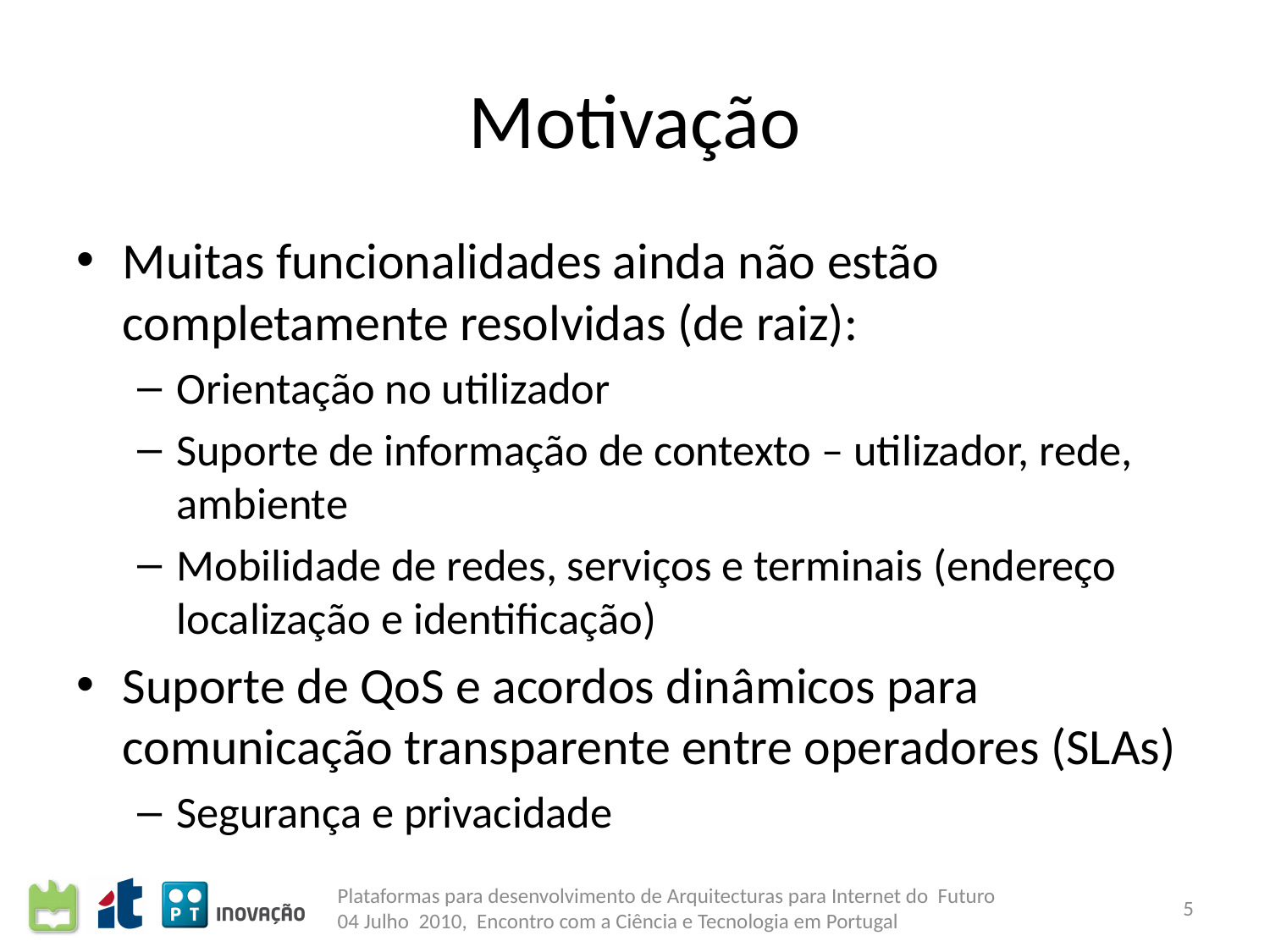

# Motivação
Muitas funcionalidades ainda não estão completamente resolvidas (de raiz):
Orientação no utilizador
Suporte de informação de contexto – utilizador, rede, ambiente
Mobilidade de redes, serviços e terminais (endereço localização e identificação)
Suporte de QoS e acordos dinâmicos para comunicação transparente entre operadores (SLAs)
Segurança e privacidade

Plataformas para desenvolvimento de Arquitecturas para Internet do  Futuro
04 Julho  2010,  Encontro com a Ciência e Tecnologia em Portugal
5